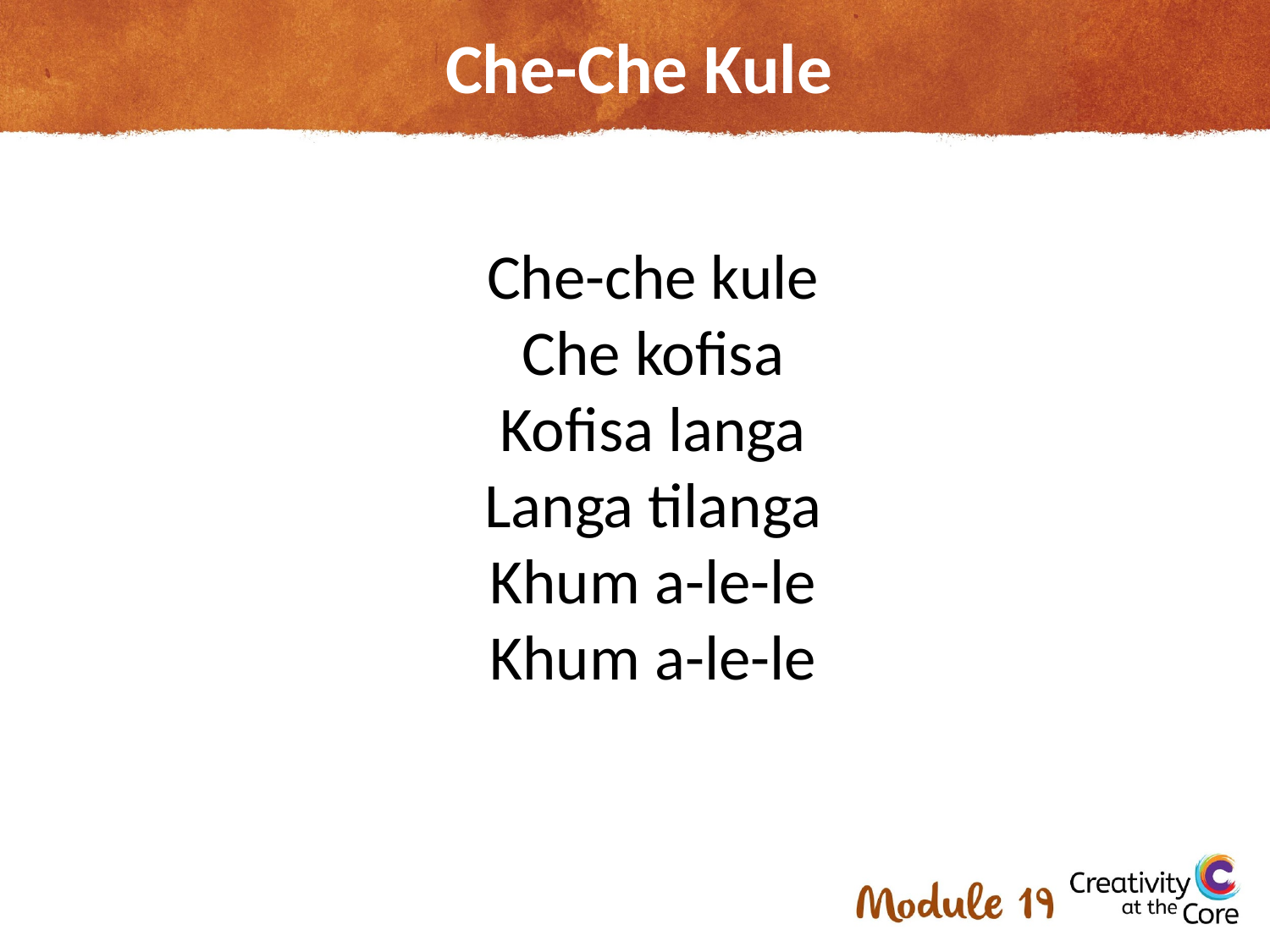

# Che-Che Kule
Che-che kule
Che kofisa
Kofisa langa
Langa tilanga
Khum a-le-le
Khum a-le-le